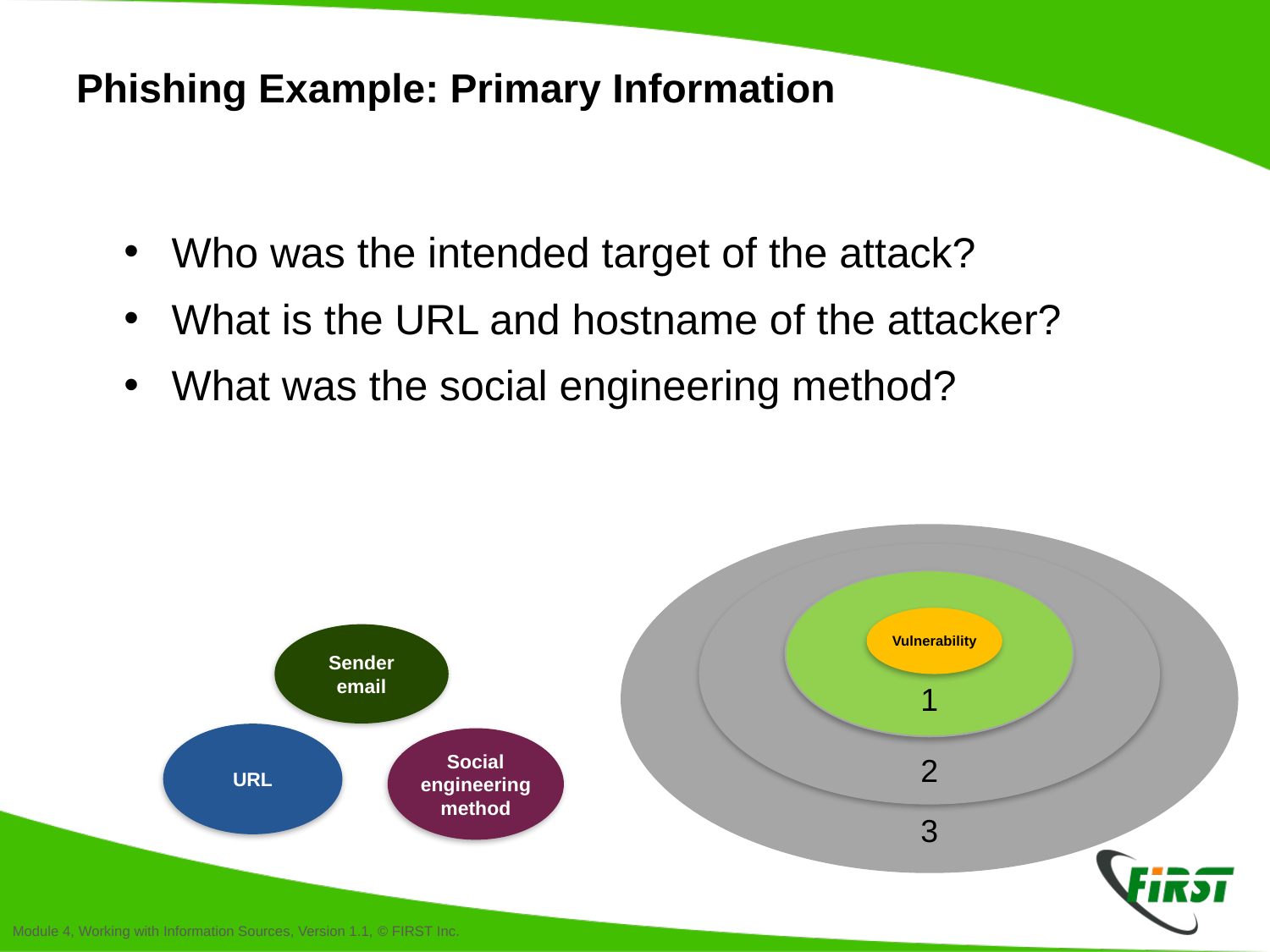

# Phishing Example: Primary Information
Who was the intended target of the attack?
What is the URL and hostname of the attacker?
What was the social engineering method?

Vulnerability
1
2
3
Sender email
URL
Social engineering method